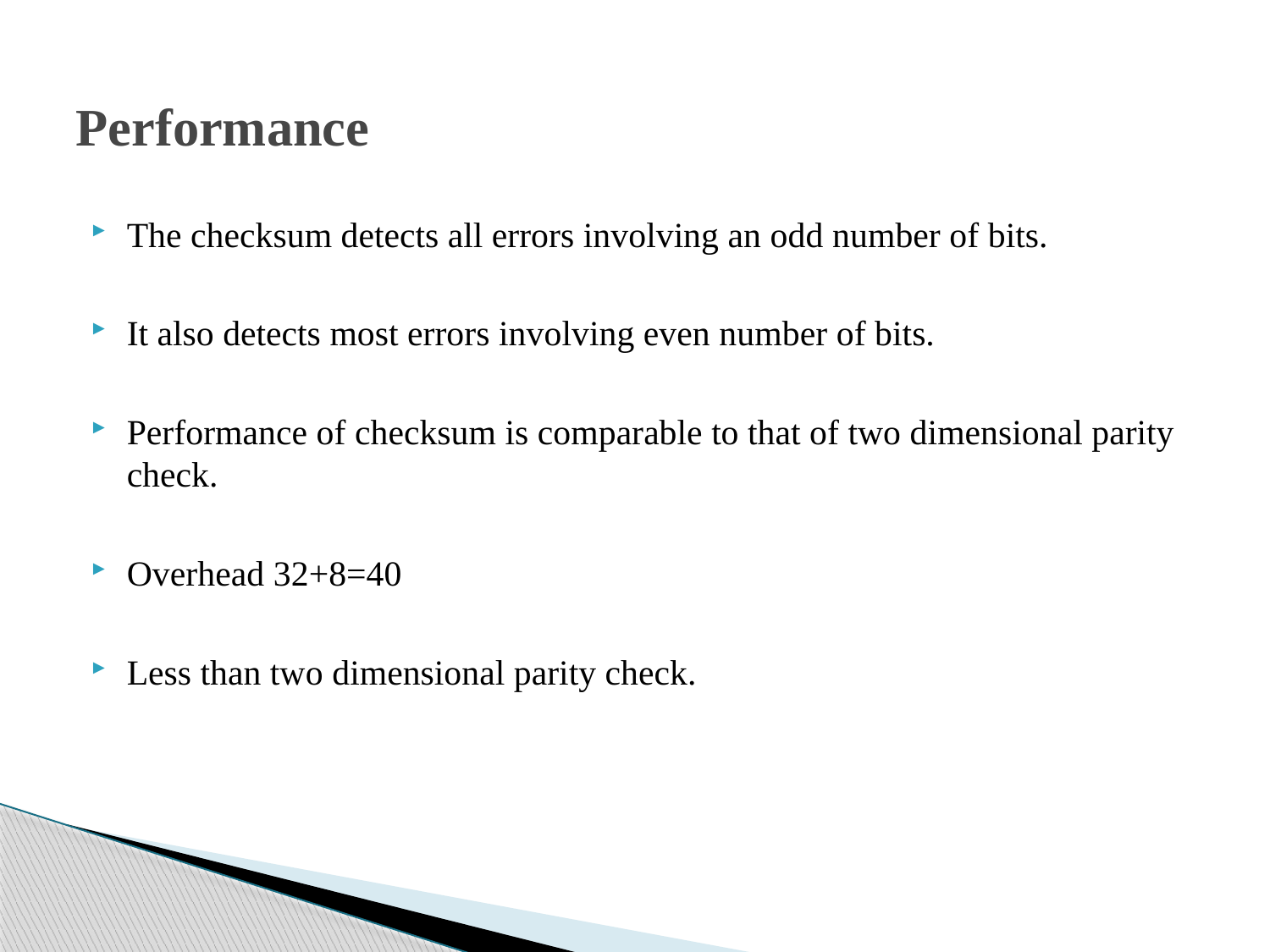

# Performance
The checksum detects all errors involving an odd number of bits.

It also detects most errors involving even number of bits.

Performance of checksum is comparable to that of two dimensional parity check.

Overhead 32+8=40

Less than two dimensional parity check.